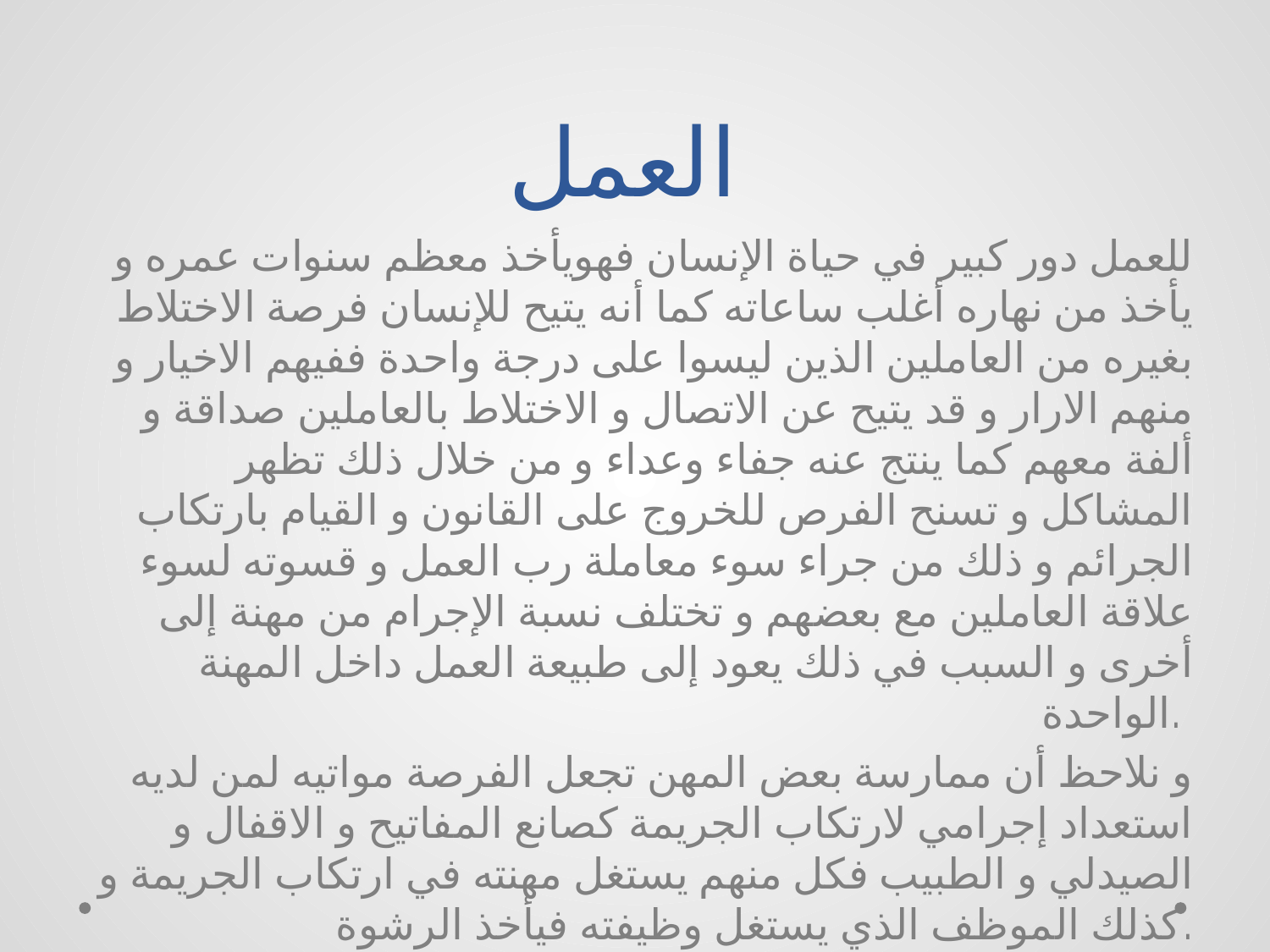

# العمل
للعمل دور كبير في حياة الإنسان فهويأخذ معظم سنوات عمره و يأخذ من نهاره أغلب ساعاته كما أنه يتيح للإنسان فرصة الاختلاط بغيره من العاملين الذين ليسوا على درجة واحدة ففيهم الاخيار و منهم الارار و قد يتيح عن الاتصال و الاختلاط بالعاملين صداقة و ألفة معهم كما ينتج عنه جفاء وعداء و من خلال ذلك تظهر المشاكل و تسنح الفرص للخروج على القانون و القيام بارتكاب الجرائم و ذلك من جراء سوء معاملة رب العمل و قسوته لسوء علاقة العاملين مع بعضهم و تختلف نسبة الإجرام من مهنة إلى أخرى و السبب في ذلك يعود إلى طبيعة العمل داخل المهنة الواحدة.
و نلاحظ أن ممارسة بعض المهن تجعل الفرصة مواتيه لمن لديه استعداد إجرامي لارتكاب الجريمة كصانع المفاتيح و الاقفال و الصيدلي و الطبيب فكل منهم يستغل مهنته في ارتكاب الجريمة و كذلك الموظف الذي يستغل وظيفته فيأخذ الرشوة.